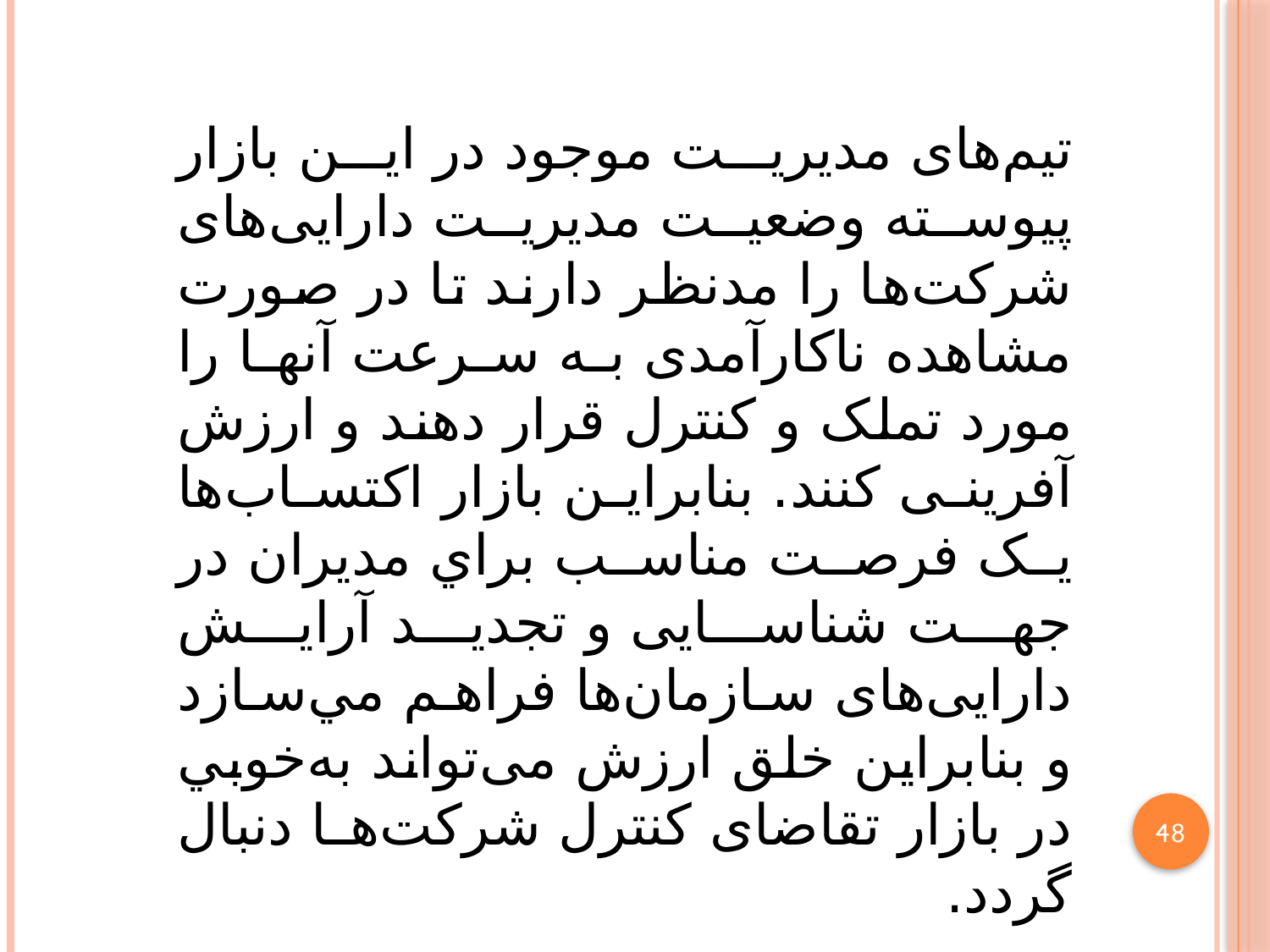

تیم‌های مدیریت موجود در این بازار پیوسته وضعیت مدیریت دارایی‌های شرکت‌ها را مدنظر دارند تا در صورت مشاهده ناکارآمدی به سرعت آنها را مورد تملک و کنترل قرار دهند و ارزش آفرینی کنند. بنابراین بازار اکتساب‌ها یک فرصت مناسب براي مديران در جهت شناسایی و تجدید آرایش دارایی‌های سازمان‌ها فراهم مي‌سازد و بنابراین خلق ارزش می‌تواند به‌خوبي در بازار تقاضای کنترل شرکت‌ها دنبال گردد.
48